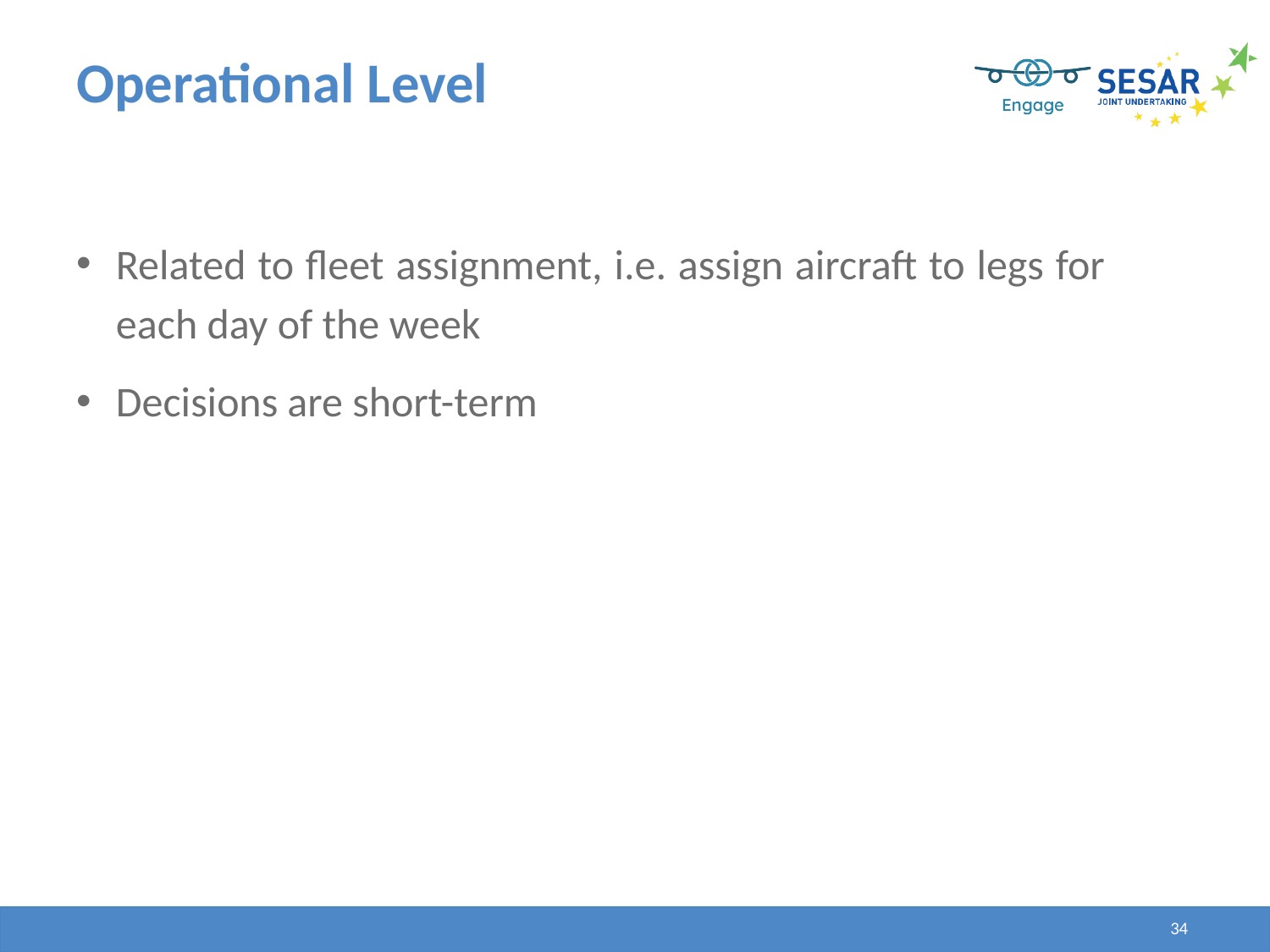

# Operational Level
Related to fleet assignment, i.e. assign aircraft to legs for each day of the week
Decisions are short-term

34